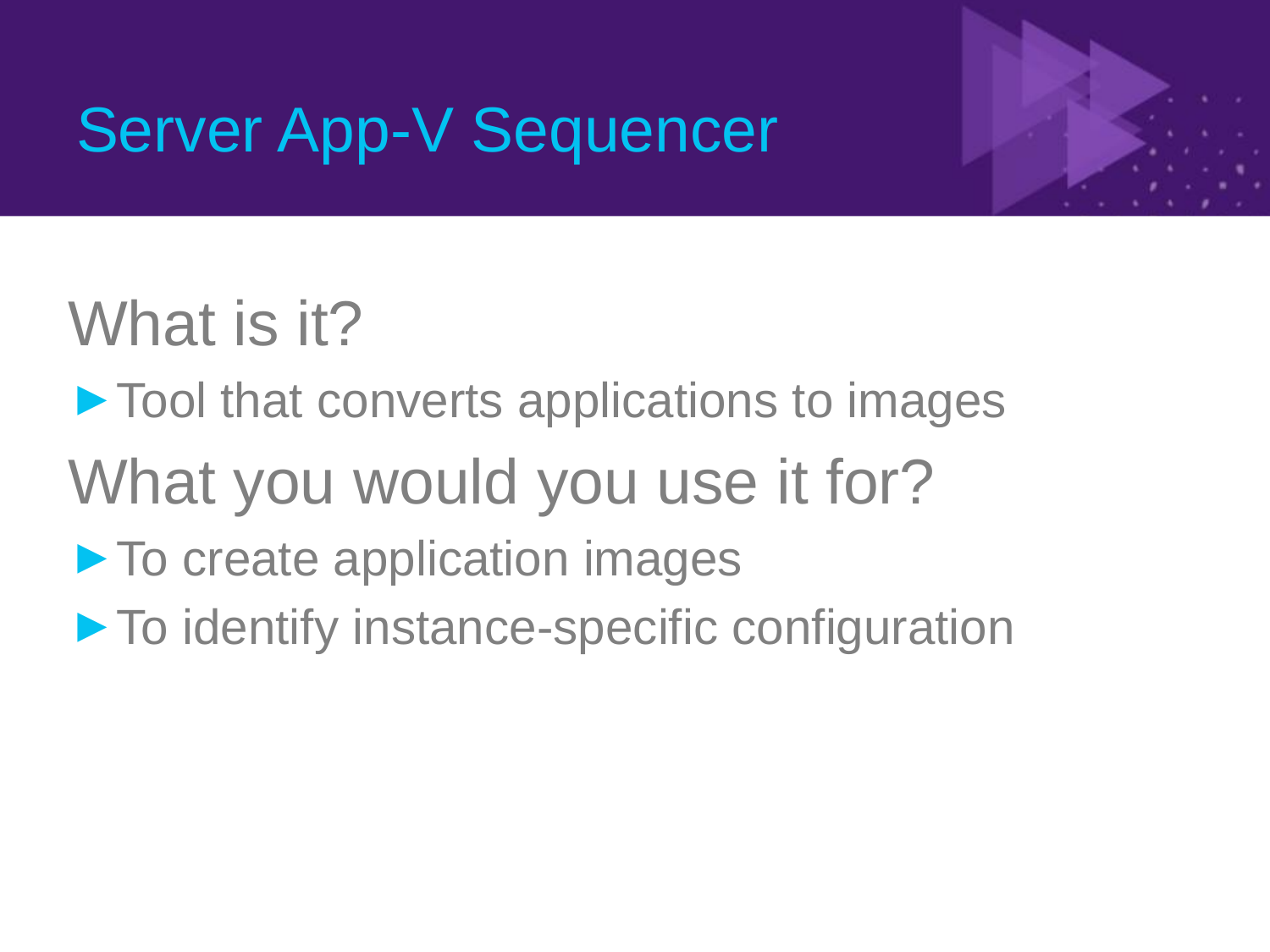

# Server App-V Sequencer
What is it?
Tool that converts applications to images
What you would you use it for?
To create application images
To identify instance-specific configuration